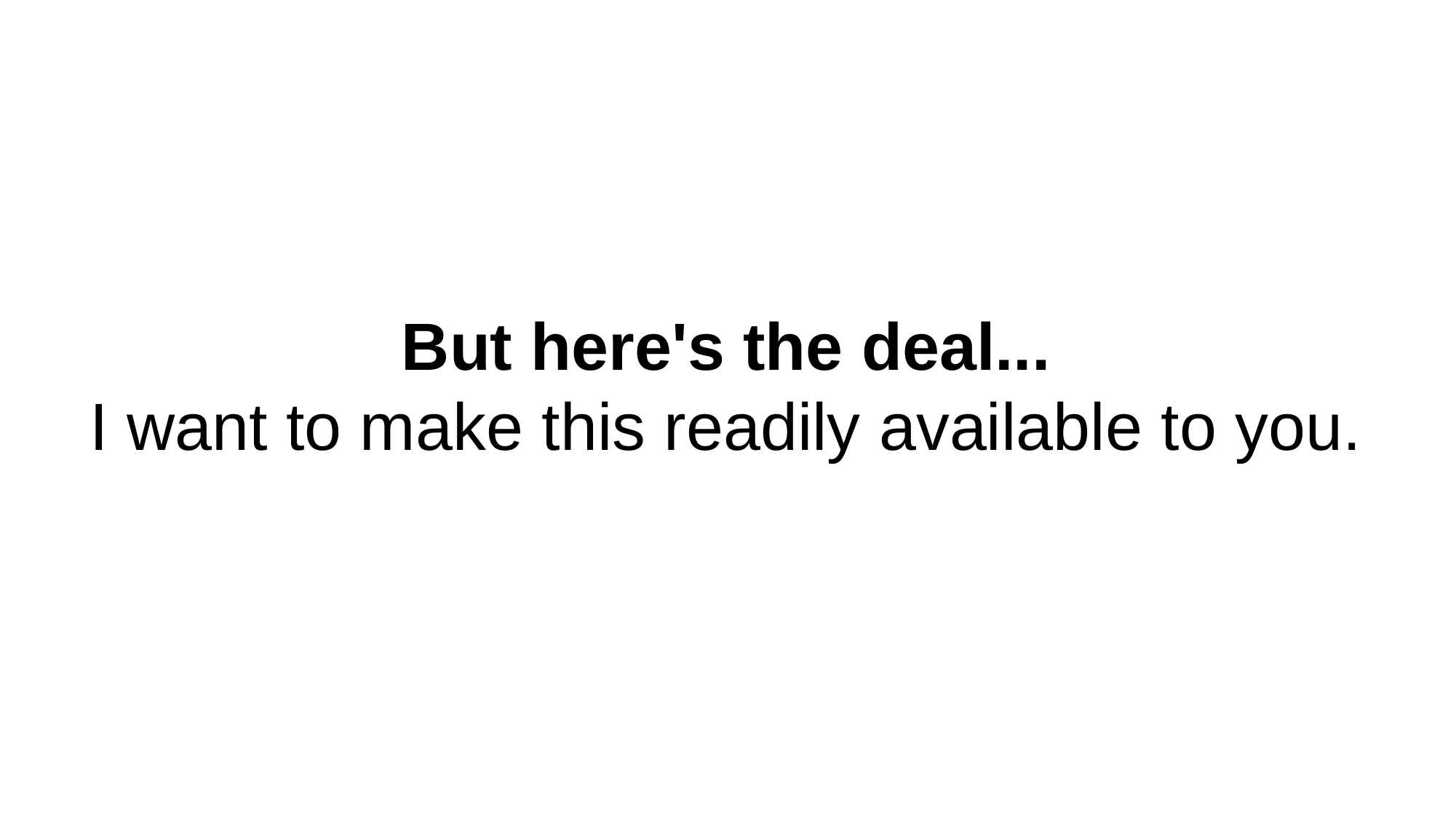

But here's the deal...
I want to make this readily available to you.